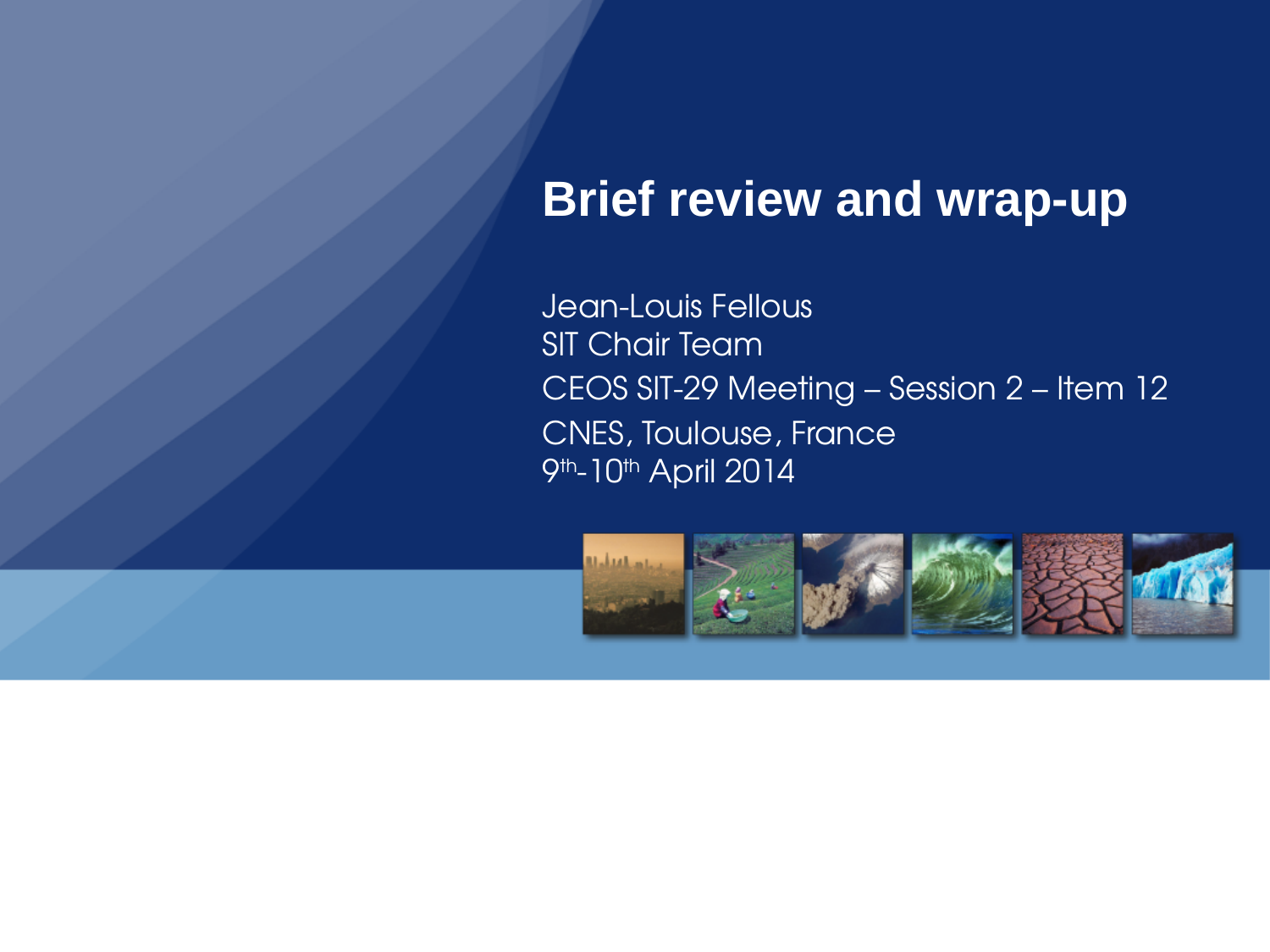

# Brief review and wrap-up
Jean-Louis Fellous
SIT Chair Team
CEOS SIT-29 Meeting – Session 2 – Item 12
CNES, Toulouse, France
9th-10th April 2014